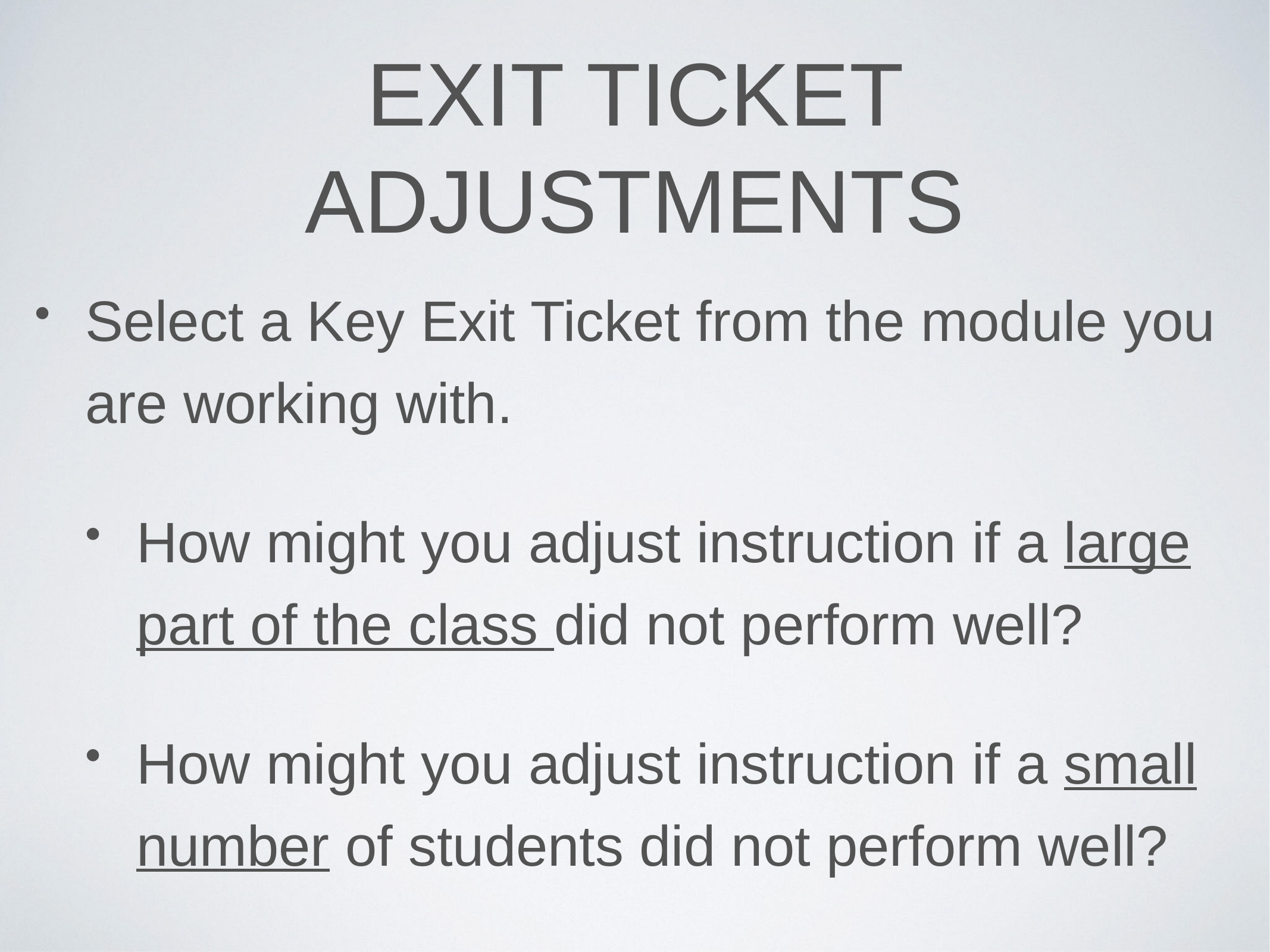

# Exit ticket adjustments
Select a Key Exit Ticket from the module you are working with.
How might you adjust instruction if a large part of the class did not perform well?
How might you adjust instruction if a small number of students did not perform well?